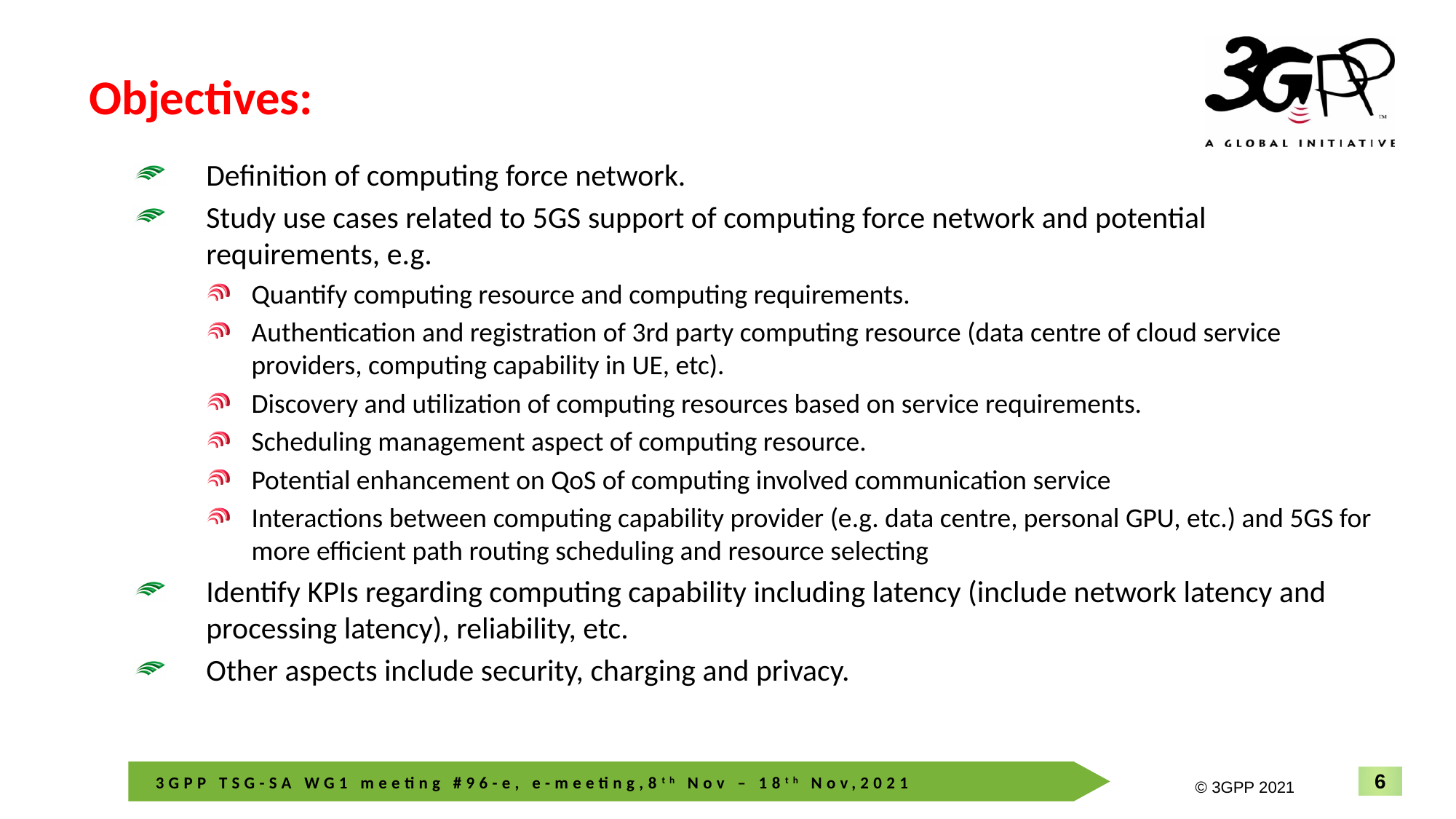

# Objectives:
Definition of computing force network.
Study use cases related to 5GS support of computing force network and potential requirements, e.g.
Quantify computing resource and computing requirements.
Authentication and registration of 3rd party computing resource (data centre of cloud service providers, computing capability in UE, etc).
Discovery and utilization of computing resources based on service requirements.
Scheduling management aspect of computing resource.
Potential enhancement on QoS of computing involved communication service
Interactions between computing capability provider (e.g. data centre, personal GPU, etc.) and 5GS for more efficient path routing scheduling and resource selecting
Identify KPIs regarding computing capability including latency (include network latency and processing latency), reliability, etc.
Other aspects include security, charging and privacy.